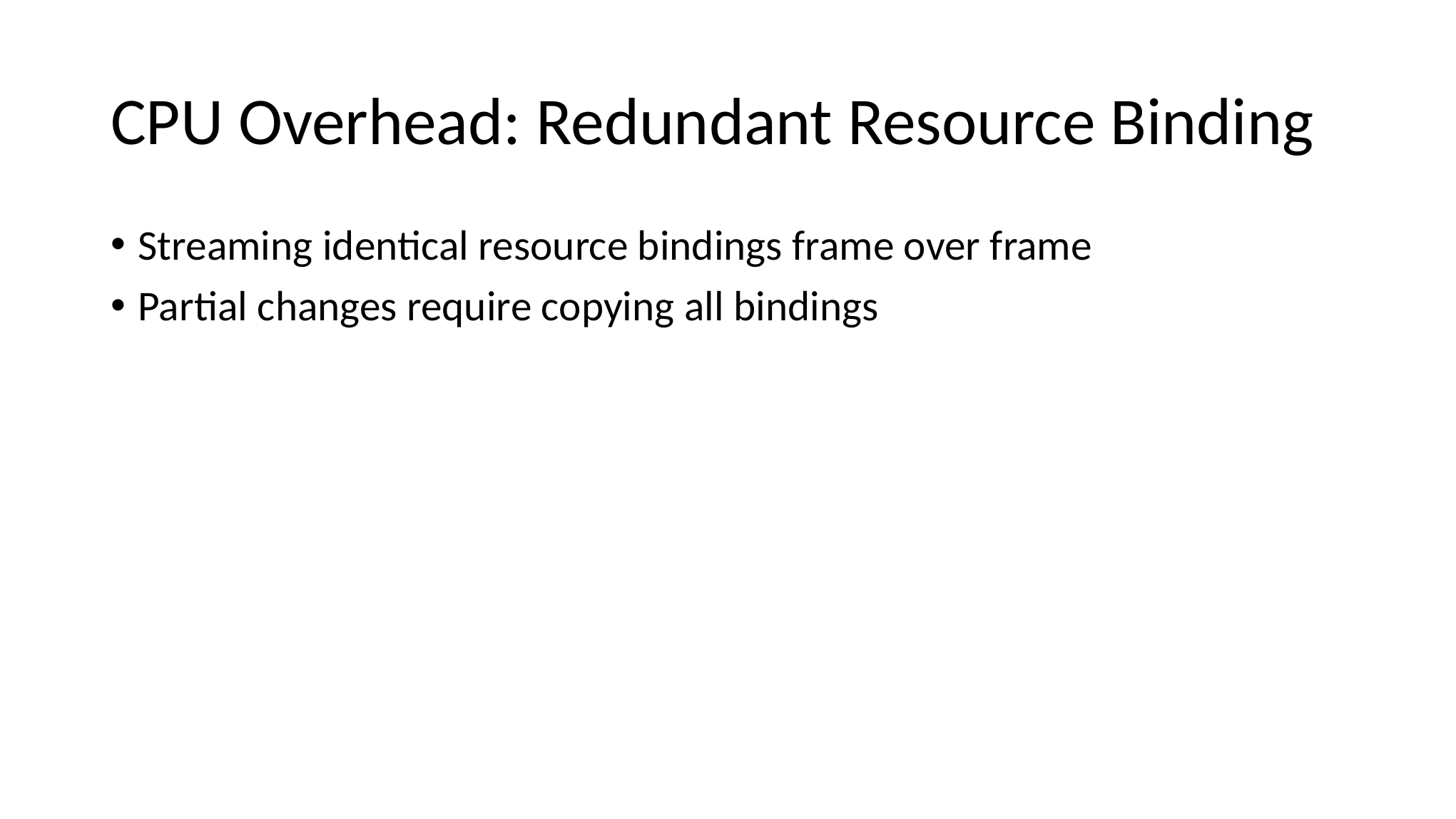

# CPU Overhead: Redundant Resource Binding
Streaming identical resource bindings frame over frame
Partial changes require copying all bindings